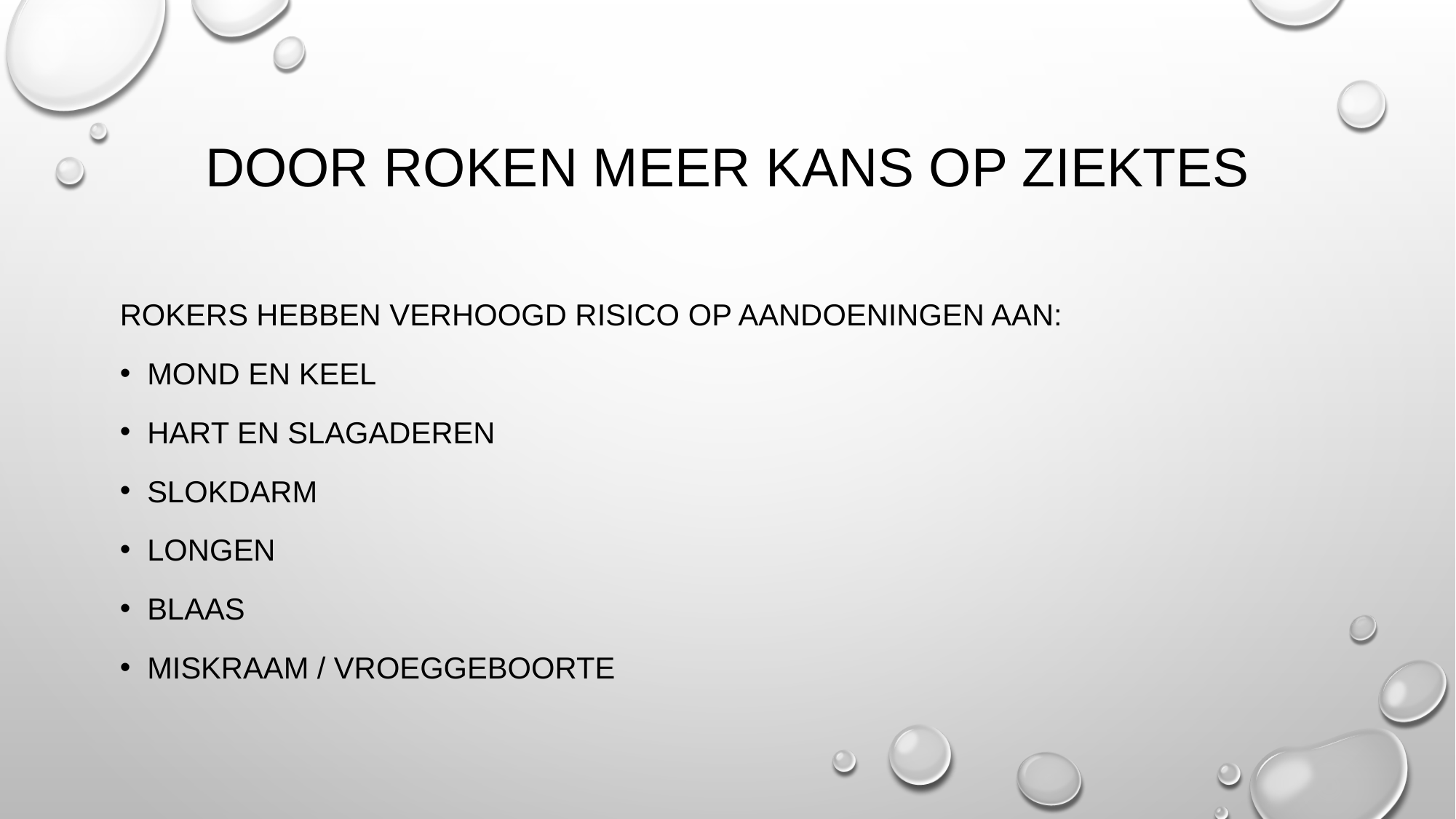

# Door roken Meer kans op ziektes
Rokers hebben verhoogd risico op aandoeningen aan:
Mond en keel
Hart en slagaderen
Slokdarm
Longen
Blaas
Miskraam / vroeggeboorte